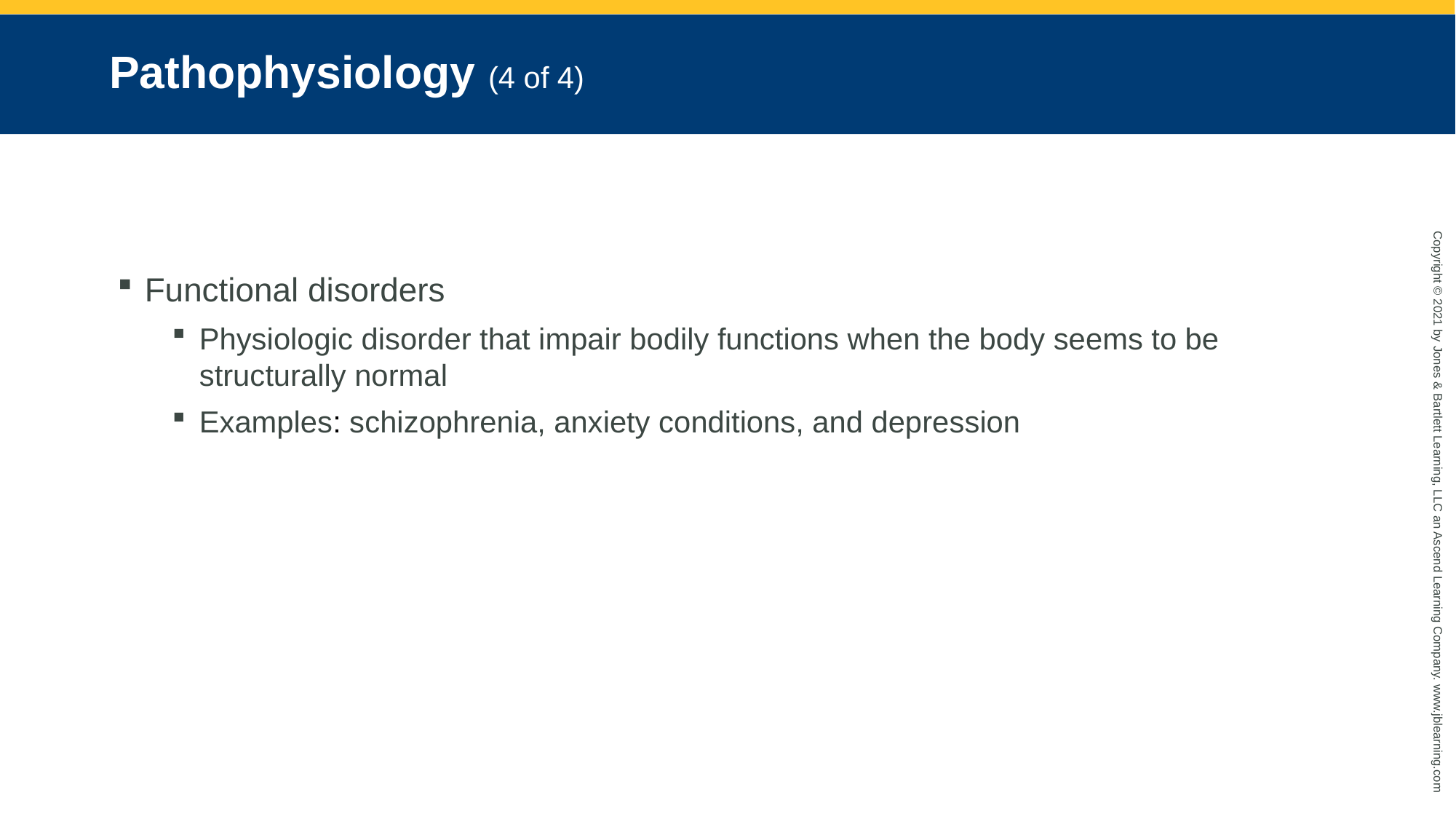

# Pathophysiology (4 of 4)
Functional disorders
Physiologic disorder that impair bodily functions when the body seems to be structurally normal
Examples: schizophrenia, anxiety conditions, and depression